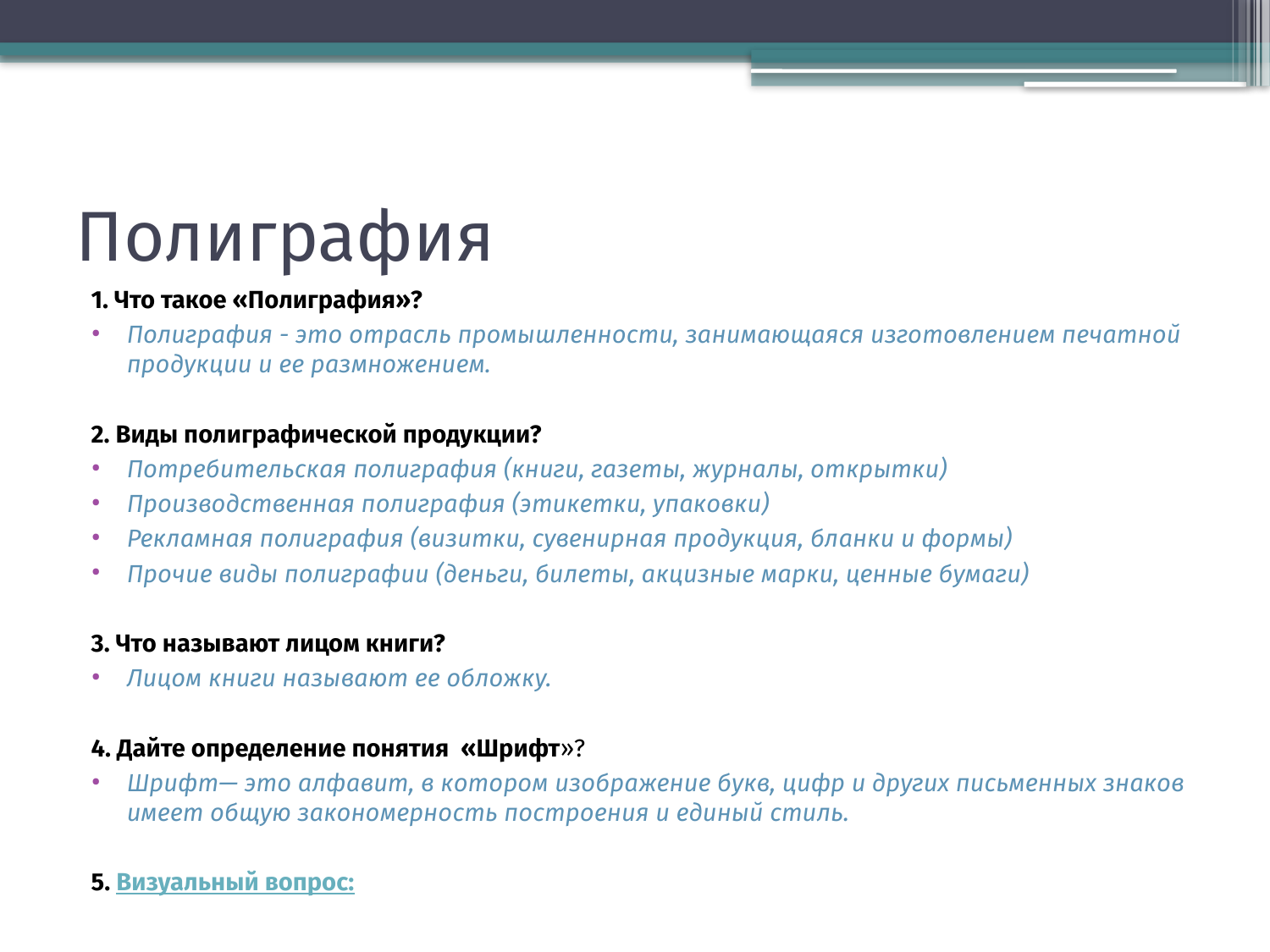

# Полиграфия
1. Что такое «Полиграфия»?
Полиграфия - это отрасль промышленности, занимающаяся изготовлением печатной продукции и ее размножением.

2. Виды полиграфической продукции?
Потребительская полиграфия (книги, газеты, журналы, открытки)
Производственная полиграфия (этикетки, упаковки)
Рекламная полиграфия (визитки, сувенирная продукция, бланки и формы)
Прочие виды полиграфии (деньги, билеты, акцизные марки, ценные бумаги)

3. Что называют лицом книги?
Лицом книги называют ее обложку.

4. Дайте определение понятия  «Шрифт»?
Шрифт— это алфавит, в котором изображение букв, цифр и других письменных знаков имеет общую закономерность построения и единый стиль.

5. Визуальный вопрос: